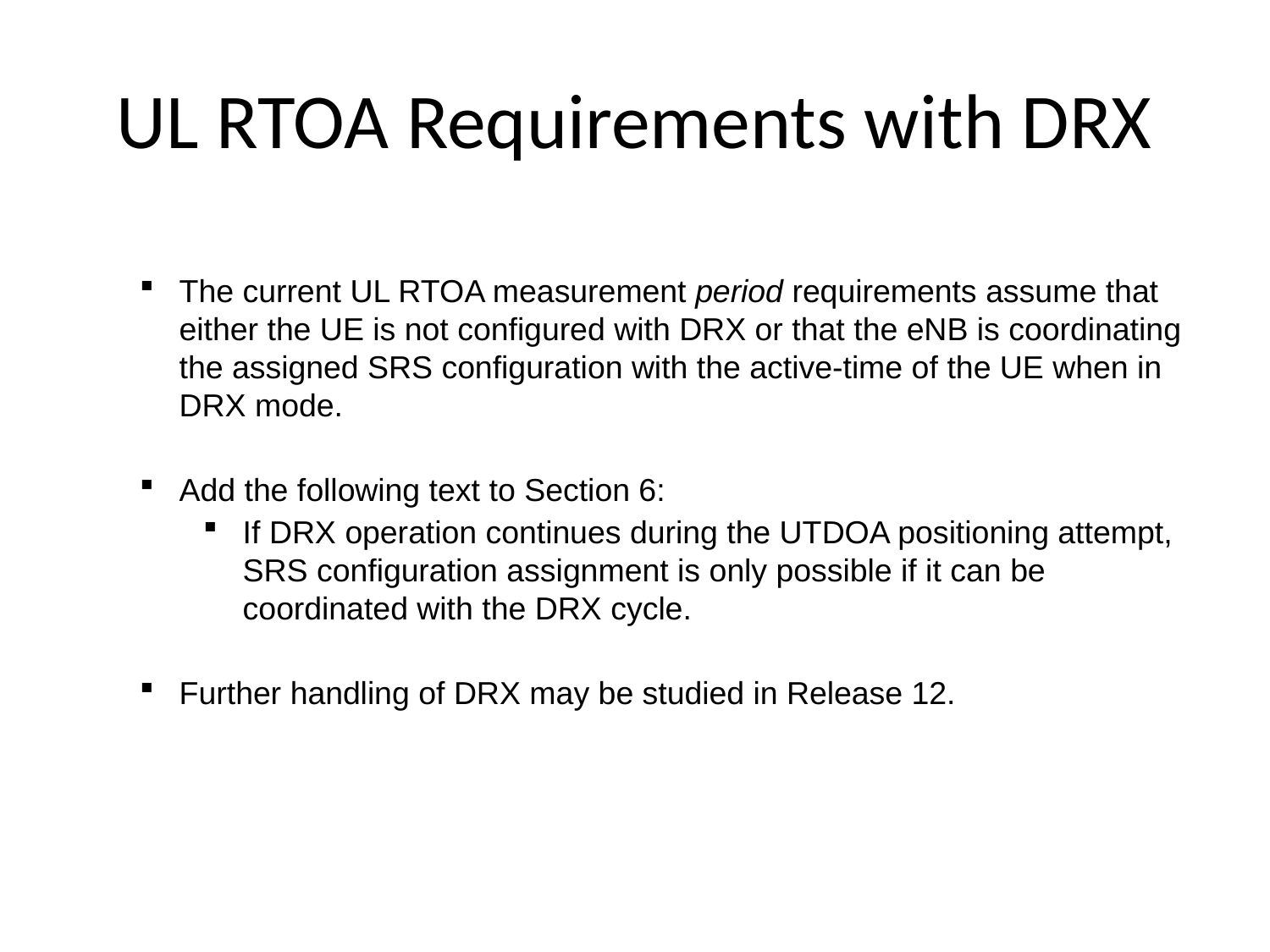

UL RTOA Requirements with DRX

The current UL RTOA measurement period requirements assume that either the UE is not configured with DRX or that the eNB is coordinating the assigned SRS configuration with the active-time of the UE when in DRX mode.

Add the following text to Section 6:
If DRX operation continues during the UTDOA positioning attempt, SRS configuration assignment is only possible if it can be coordinated with the DRX cycle.

Further handling of DRX may be studied in Release 12.